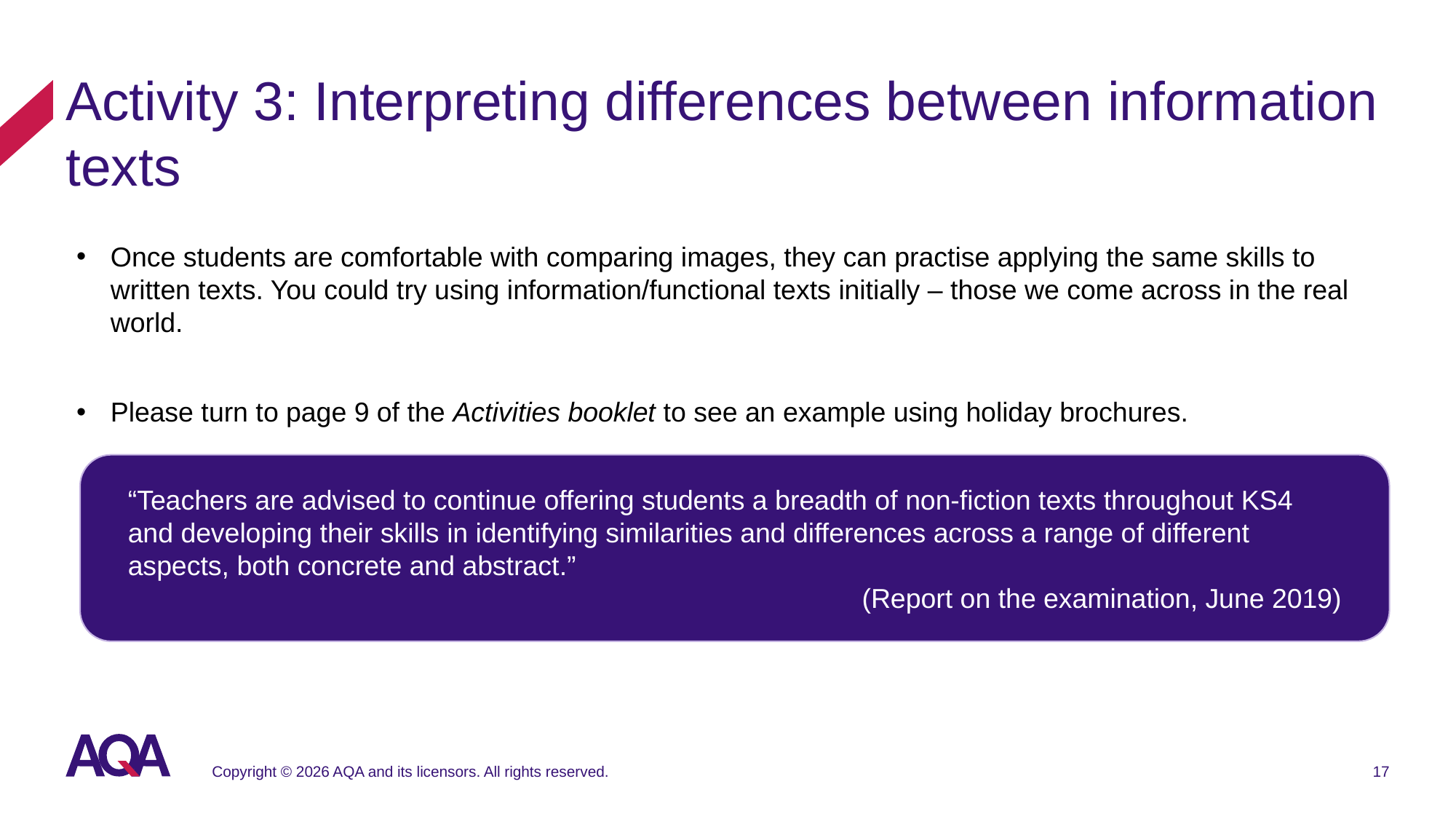

# Activity 3: Interpreting differences between information texts
Once students are comfortable with comparing images, they can practise applying the same skills to written texts. You could try using information/functional texts initially – those we come across in the real world.

Please turn to page 9 of the Activities booklet to see an example using holiday brochures.

“Teachers are advised to continue offering students a breadth of non-fiction texts throughout KS4 and developing their skills in identifying similarities and differences across a range of different aspects, both concrete and abstract.”
(Report on the examination, June 2019)
Copyright © 2026 AQA and its licensors. All rights reserved.
17